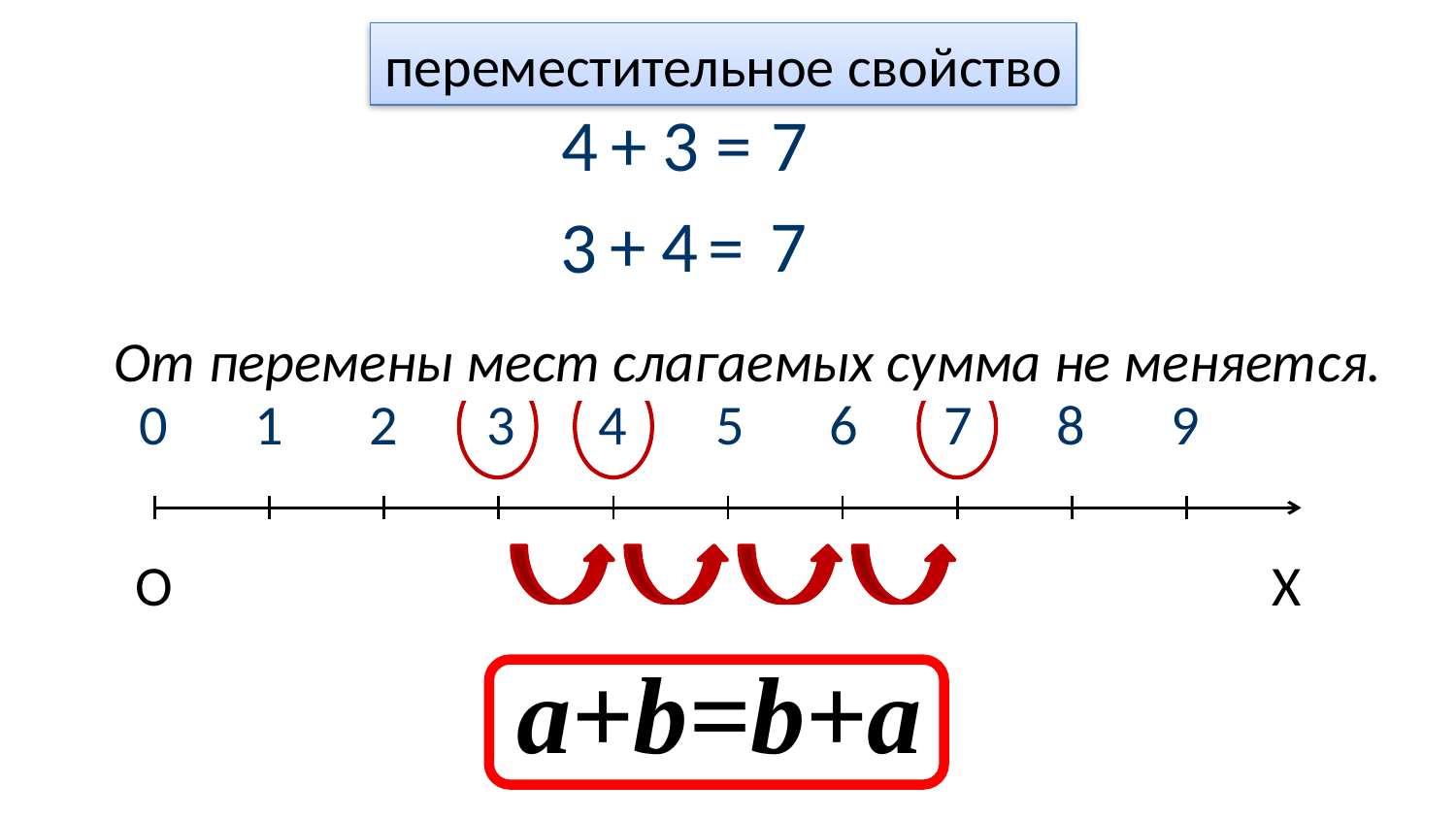

переместительное свойство
7
+
3
=
4
7
+
4
3
=
От перемены мест слагаемых сумма не меняется.

0
1
2
3
4
5
6
7
8
9
О
Х

a+b=b+a